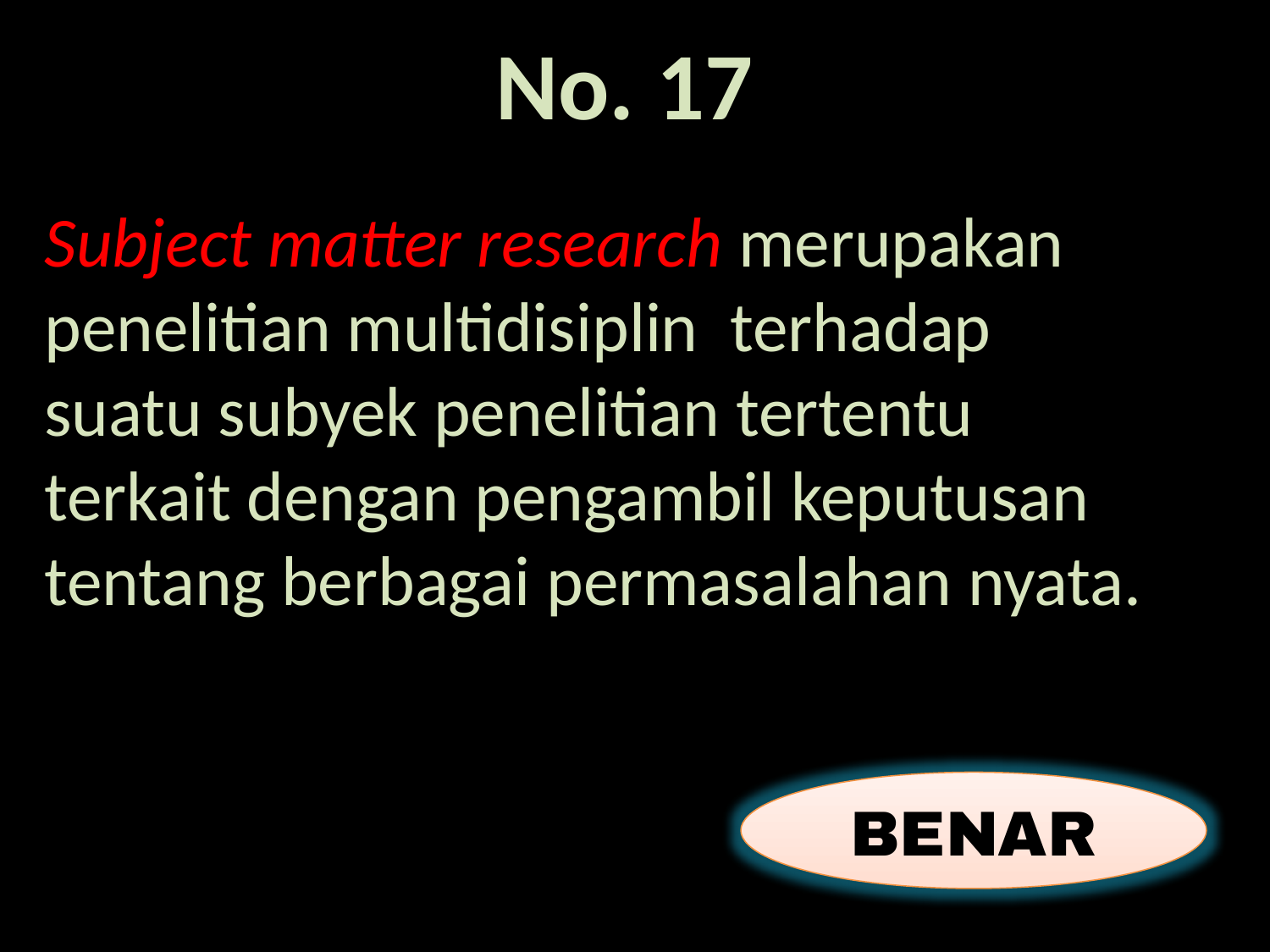

# No. 17
Subject matter research merupakan penelitian multidisiplin  terhadap suatu subyek penelitian tertentu terkait dengan pengambil keputusan tentang berbagai permasalahan nyata.
BENAR